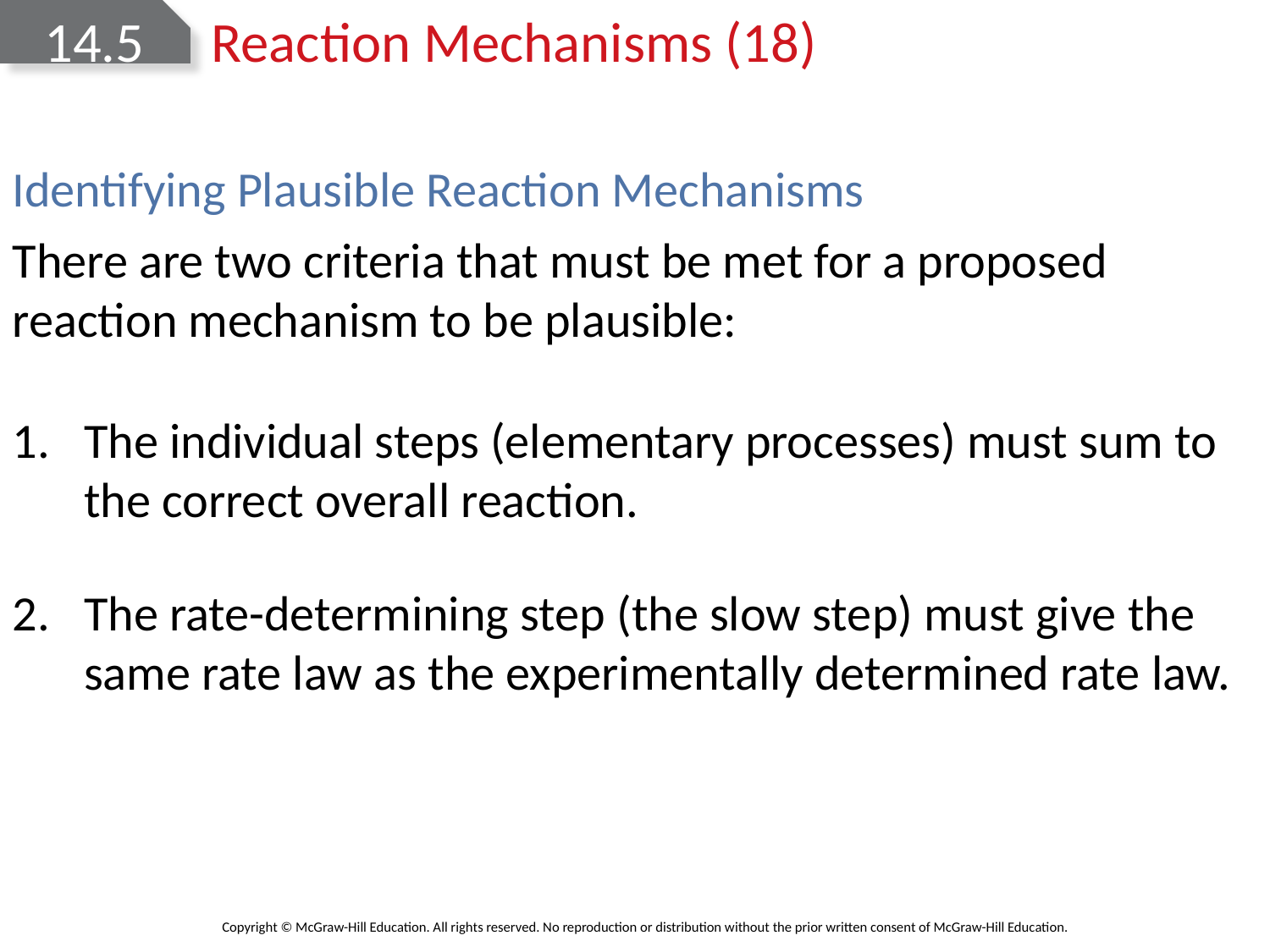

# 14.5 Reaction Mechanisms (18)
Identifying Plausible Reaction Mechanisms
There are two criteria that must be met for a proposed reaction mechanism to be plausible:
The individual steps (elementary processes) must sum to the correct overall reaction.
The rate-determining step (the slow step) must give the same rate law as the experimentally determined rate law.